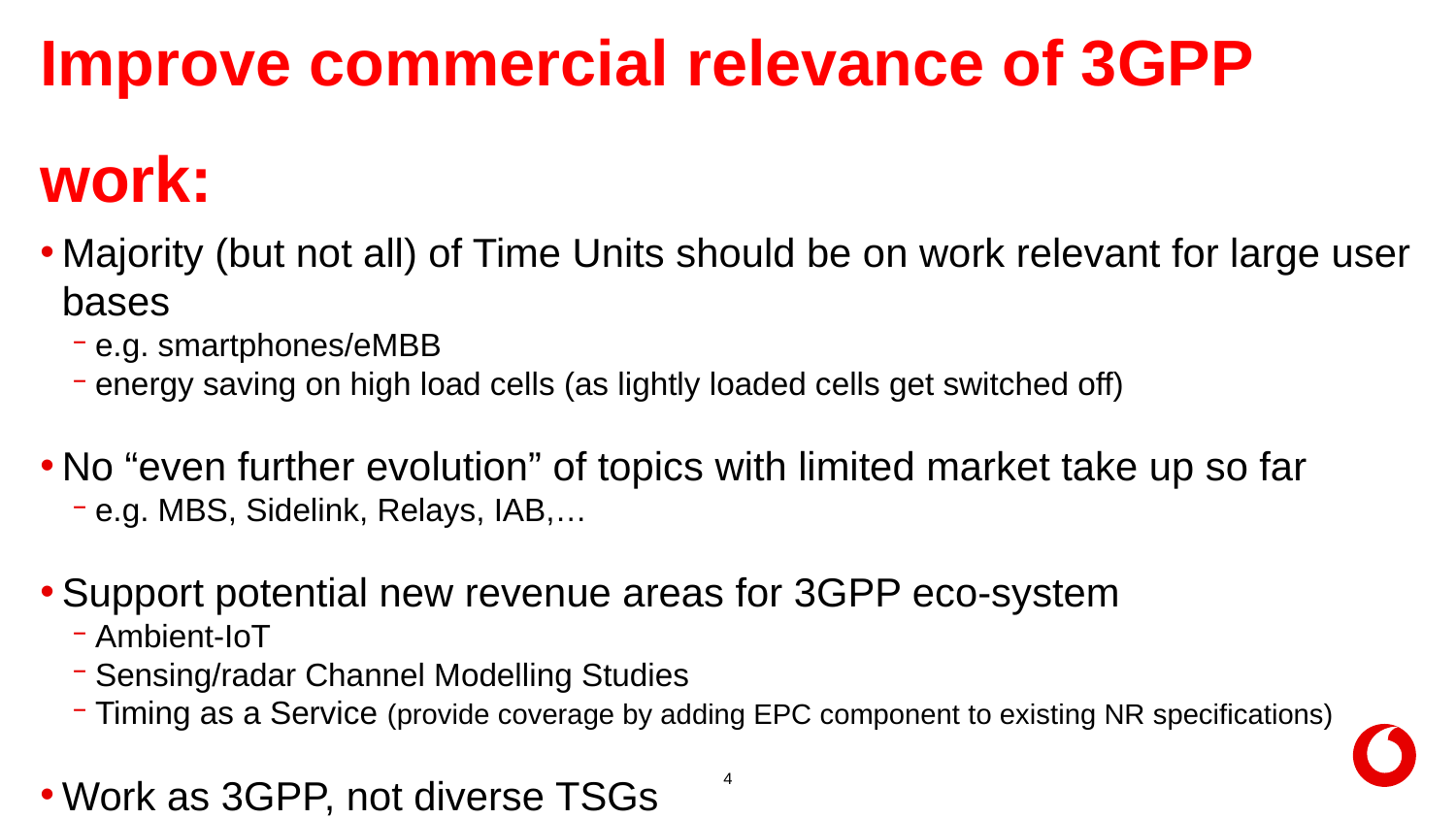

Improve commercial relevance of 3GPP work:
Majority (but not all) of Time Units should be on work relevant for large user bases
e.g. smartphones/eMBB
energy saving on high load cells (as lightly loaded cells get switched off)
No “even further evolution” of topics with limited market take up so far
e.g. MBS, Sidelink, Relays, IAB,…
Support potential new revenue areas for 3GPP eco-system
Ambient-IoT
Sensing/radar Channel Modelling Studies
Timing as a Service (provide coverage by adding EPC component to existing NR specifications)
Work as 3GPP, not diverse TSGs

Too early for 6G related work in Rel-19

4